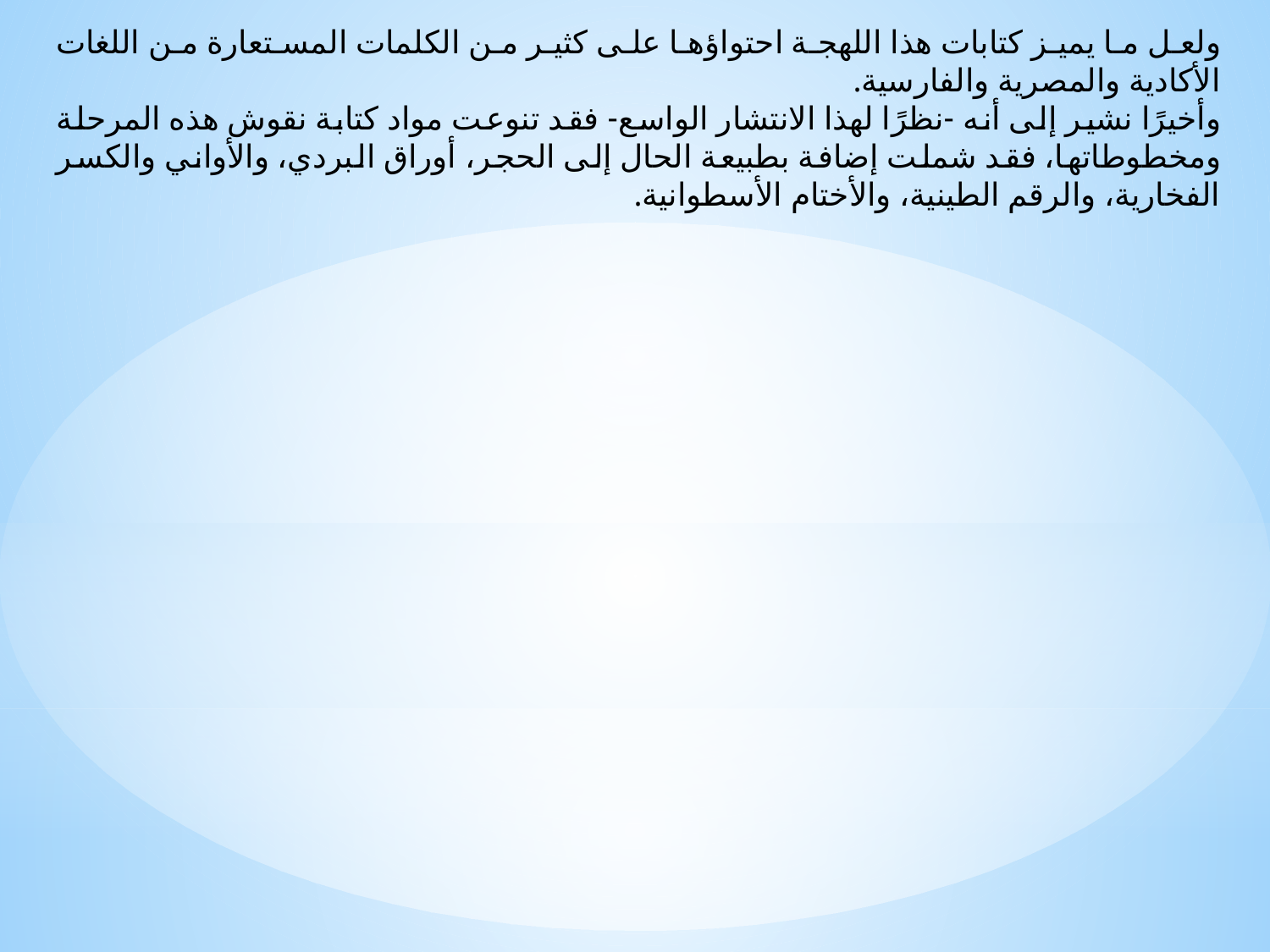

ولعل ما يميز كتابات هذا اللهجة احتواؤها على كثير من الكلمات المستعارة من اللغات الأكادية والمصرية والفارسية.
وأخيرًا نشير إلى أنه -نظرًا لهذا الانتشار الواسع- فقد تنوعت مواد كتابة نقوش هذه المرحلة ومخطوطاتها، فقد شملت إضافة بطبيعة الحال إلى الحجر، أوراق البردي، والأواني والكسر الفخارية، والرقم الطينية، والأختام الأسطوانية.